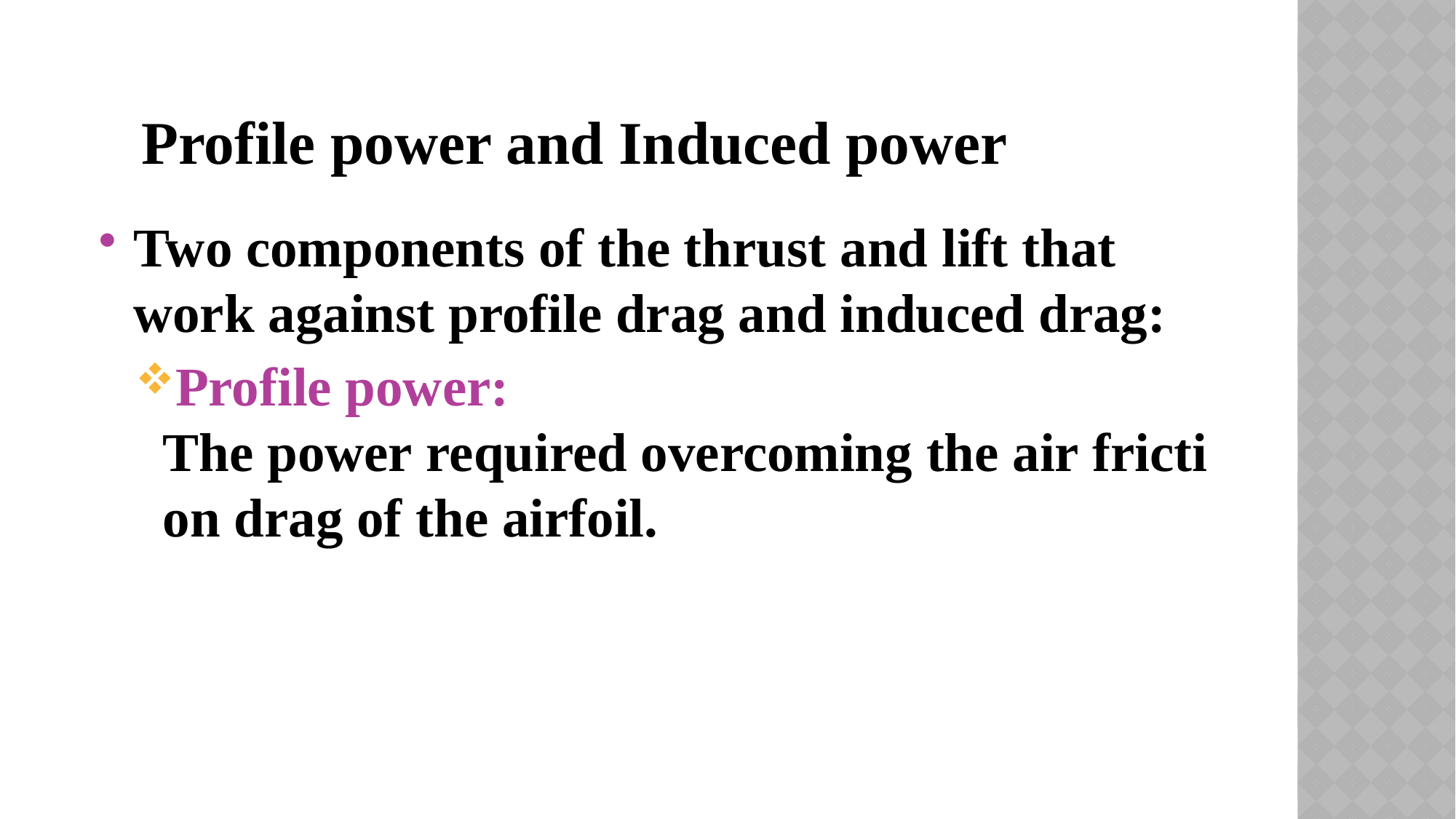

# Profile power and Induced power

Two components of the thrust and lift that work against profile drag and induced drag:
Profile power: The power required overcoming the air friction drag of the airfoil.